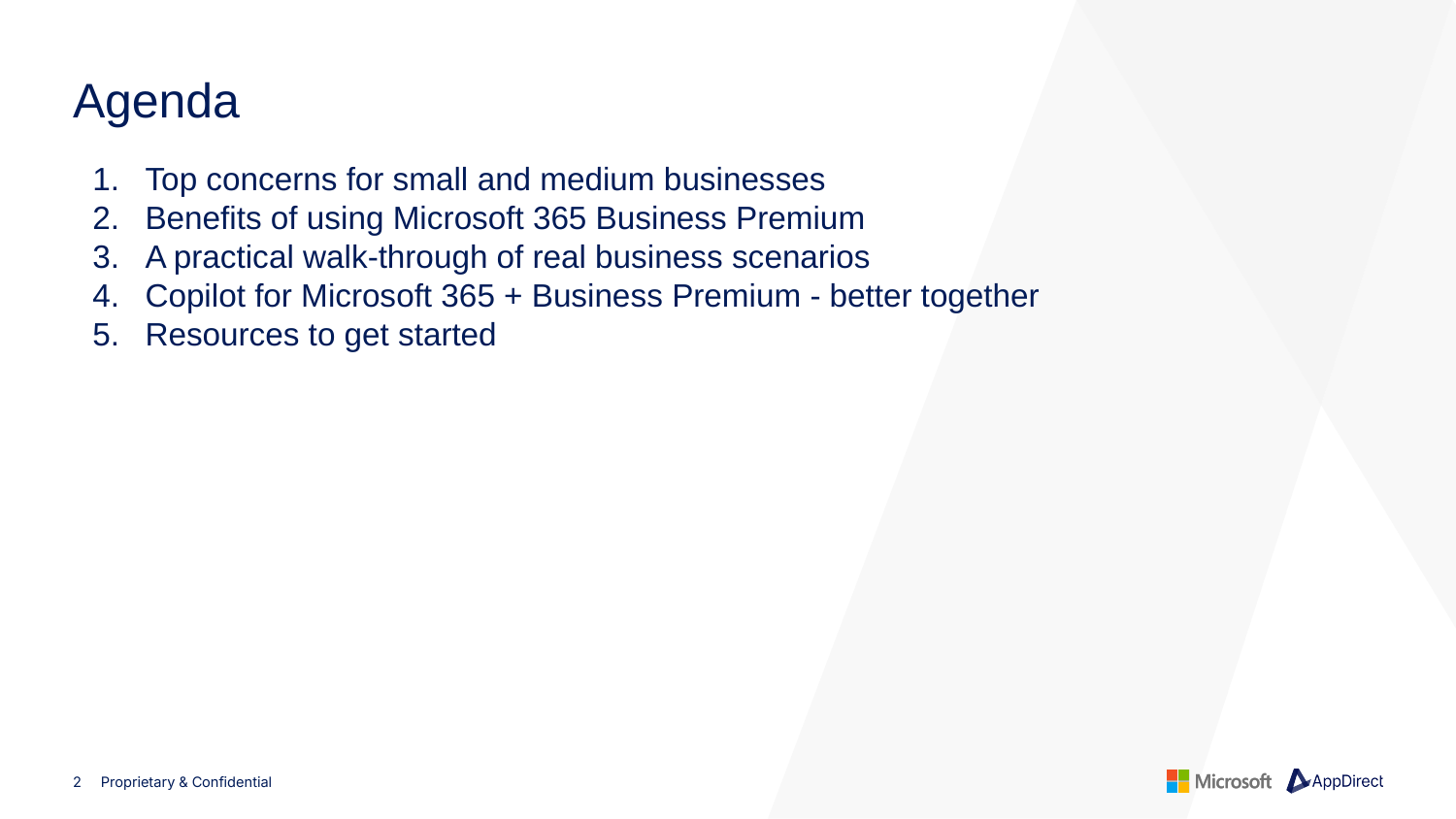

# Agenda
Top concerns for small and medium businesses
Benefits of using Microsoft 365 Business Premium
A practical walk-through of real business scenarios
Copilot for Microsoft 365 + Business Premium - better together
Resources to get started
2